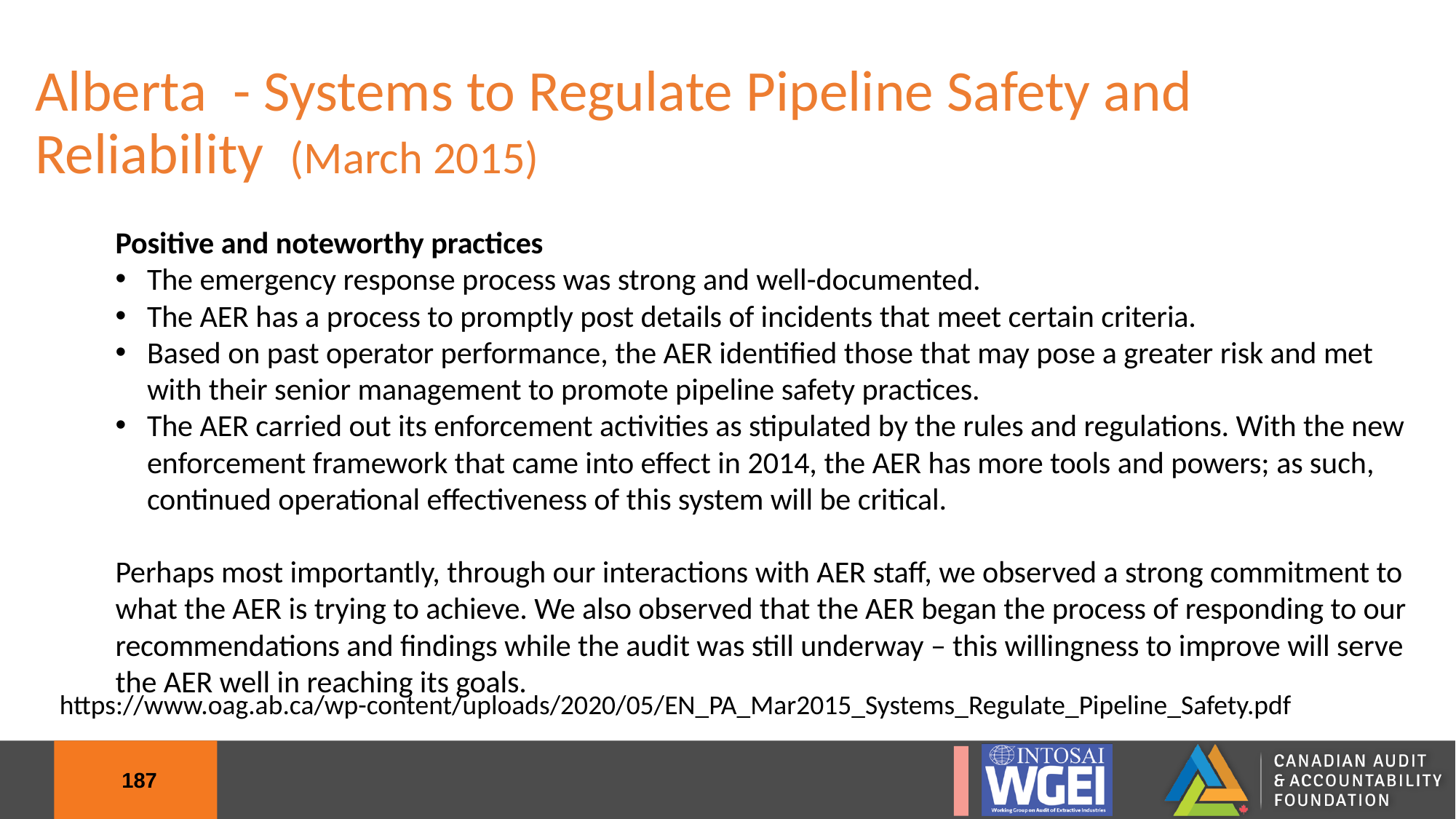

Alberta  - Systems to Regulate Pipeline Safety and Reliability  (March 2015)
Positive and noteworthy practices
The emergency response process was strong and well-documented.
The AER has a process to promptly post details of incidents that meet certain criteria.
Based on past operator performance, the AER identified those that may pose a greater risk and met with their senior management to promote pipeline safety practices.
The AER carried out its enforcement activities as stipulated by the rules and regulations. With the new enforcement framework that came into effect in 2014, the AER has more tools and powers; as such, continued operational effectiveness of this system will be critical.

Perhaps most importantly, through our interactions with AER staff, we observed a strong commitment to what the AER is trying to achieve. We also observed that the AER began the process of responding to our recommendations and findings while the audit was still underway – this willingness to improve will serve the AER well in reaching its goals.
https://www.oag.ab.ca/wp-content/uploads/2020/05/EN_PA_Mar2015_Systems_Regulate_Pipeline_Safety.pdf